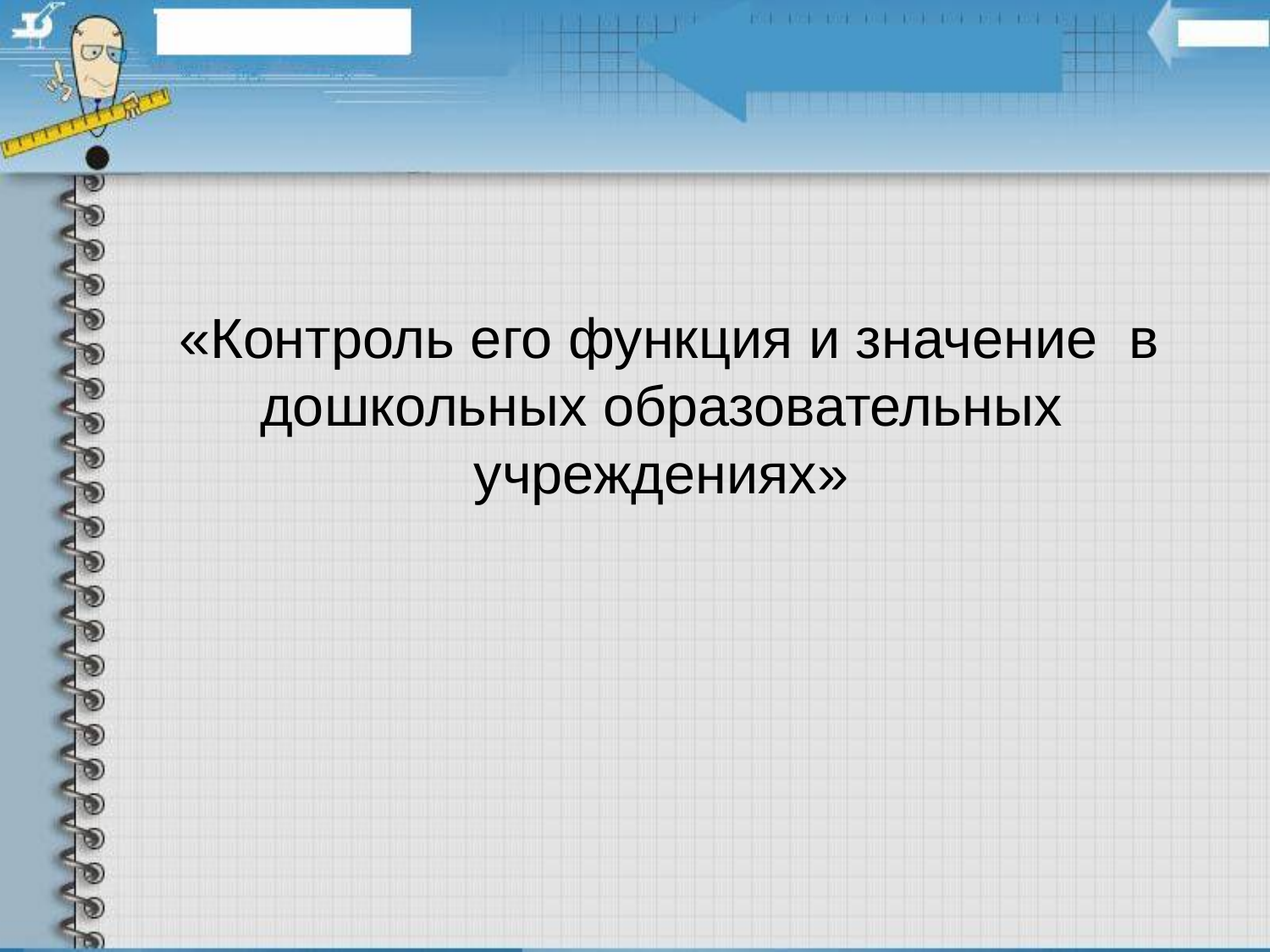

«Контроль его функция и значение  в дошкольных образовательных учреждениях»